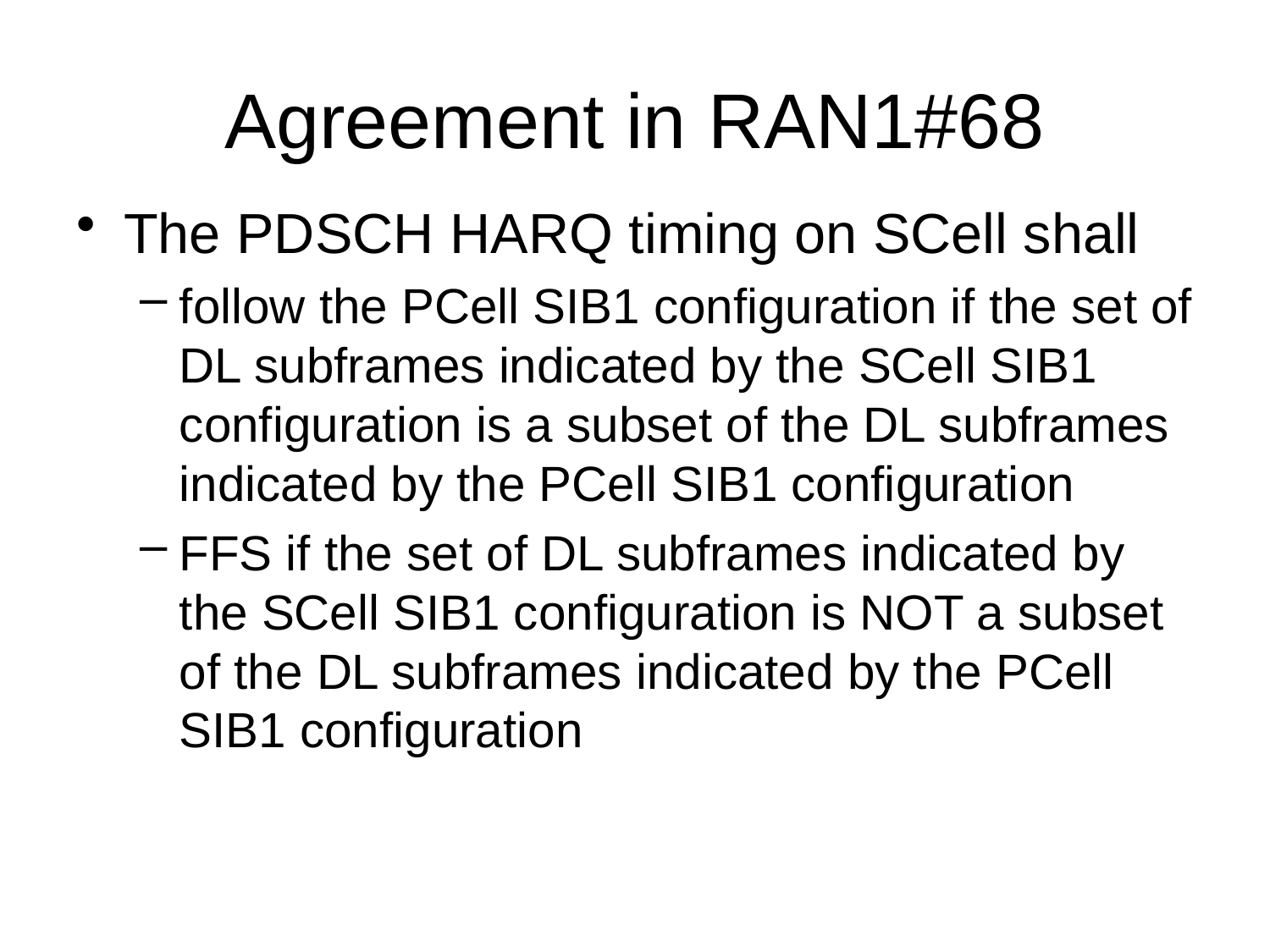

# Agreement in RAN1#68
The PDSCH HARQ timing on SCell shall
follow the PCell SIB1 configuration if the set of DL subframes indicated by the SCell SIB1 configuration is a subset of the DL subframes indicated by the PCell SIB1 configuration
FFS if the set of DL subframes indicated by the SCell SIB1 configuration is NOT a subset of the DL subframes indicated by the PCell SIB1 configuration